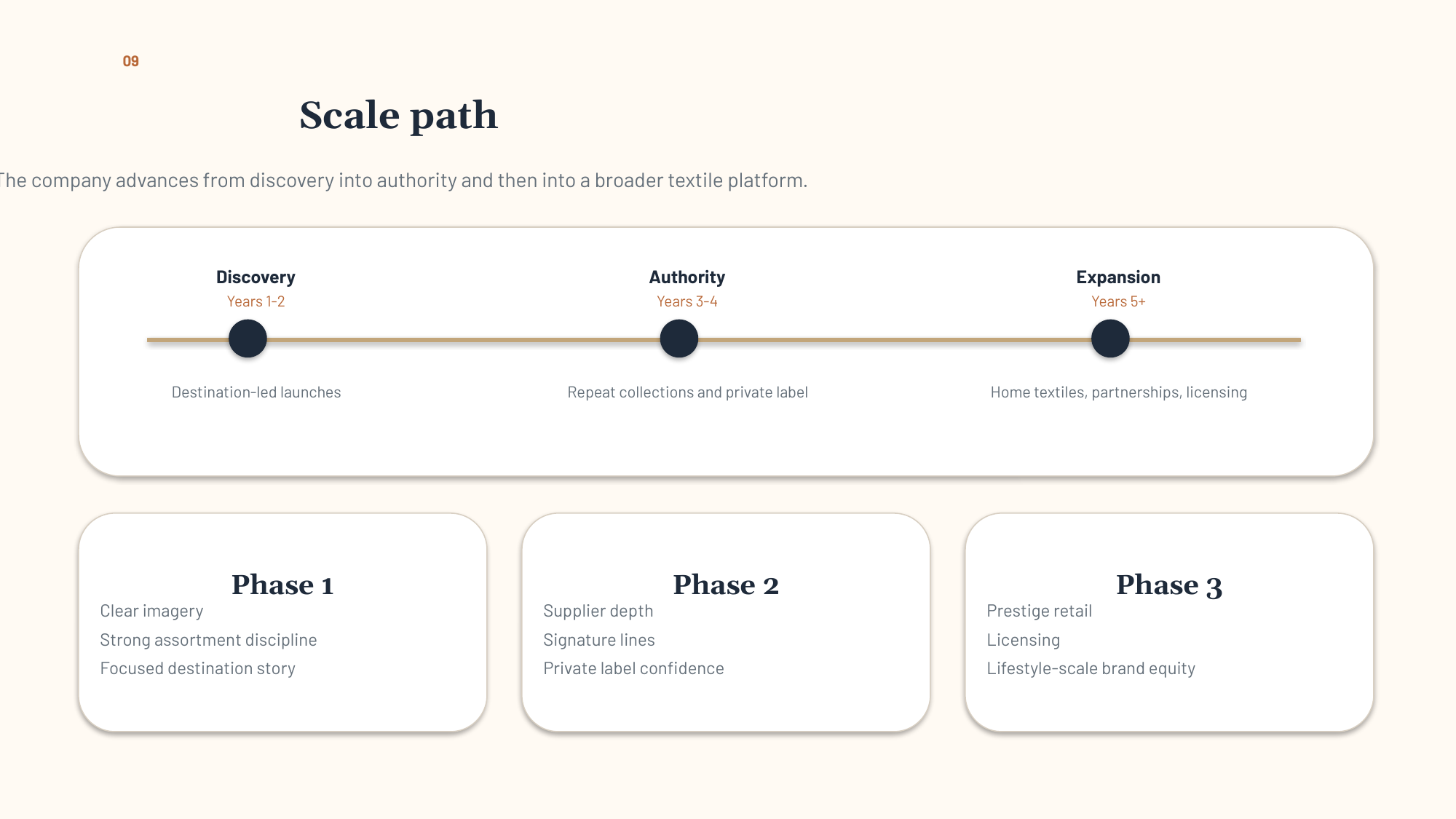

09
Scale path
The company advances from discovery into authority and then into a broader textile platform.

Discovery
Authority
Expansion
Years 1-2
Years 3-4
Years 5+

Destination-led launches
Repeat collections and private label
Home textiles, partnerships, licensing
Phase 1
Clear imagery
Strong assortment discipline
Focused destination story
Phase 2
Supplier depth
Signature lines
Private label confidence
Phase 3
Prestige retail
Licensing
Lifestyle-scale brand equity